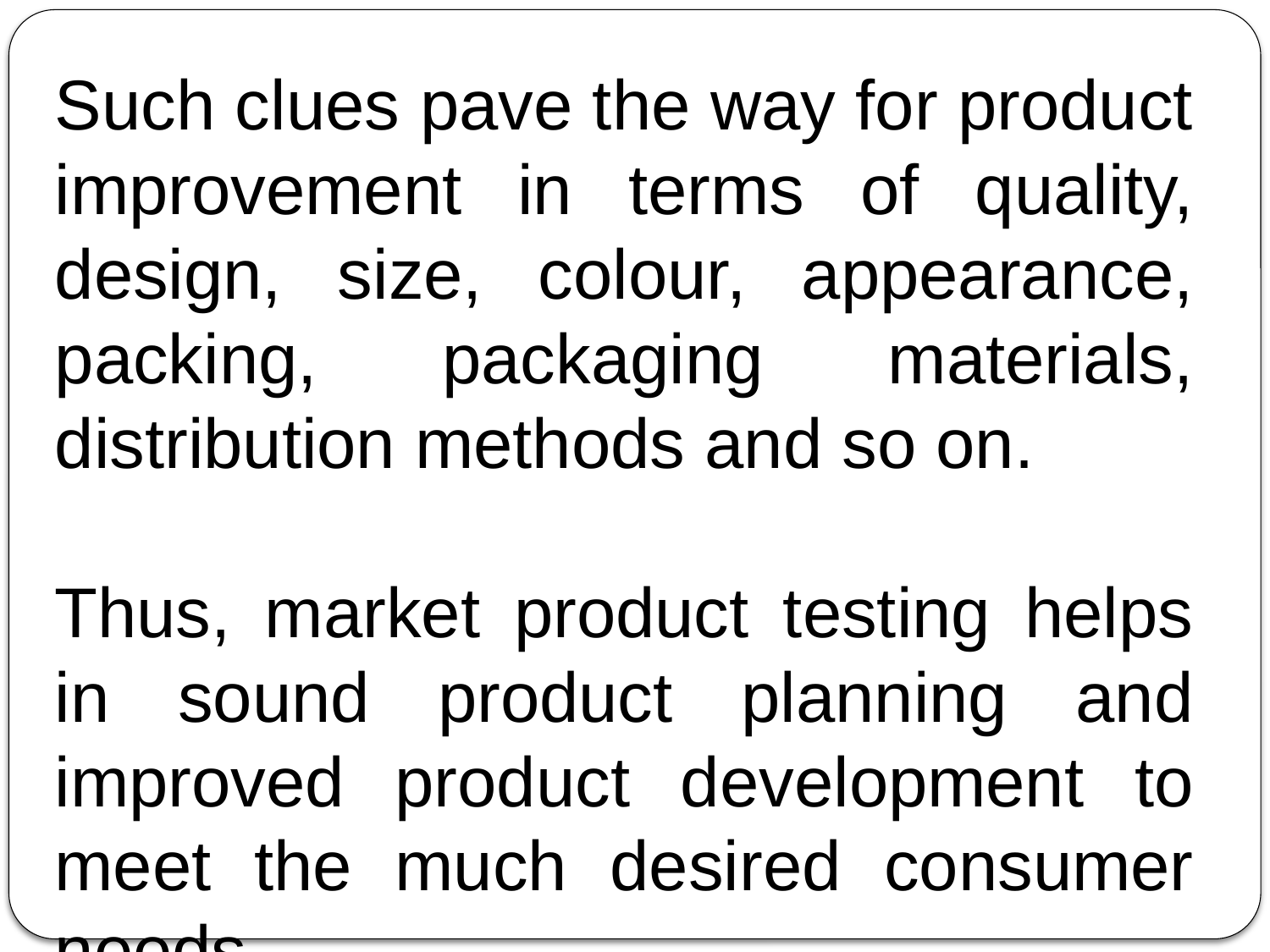

Such clues pave the way for product improvement in terms of quality, design, size, colour, appearance, packing, packaging materials, distribution methods and so on.

Thus, market product testing helps in sound product planning and improved product development to meet the much desired consumer needs.